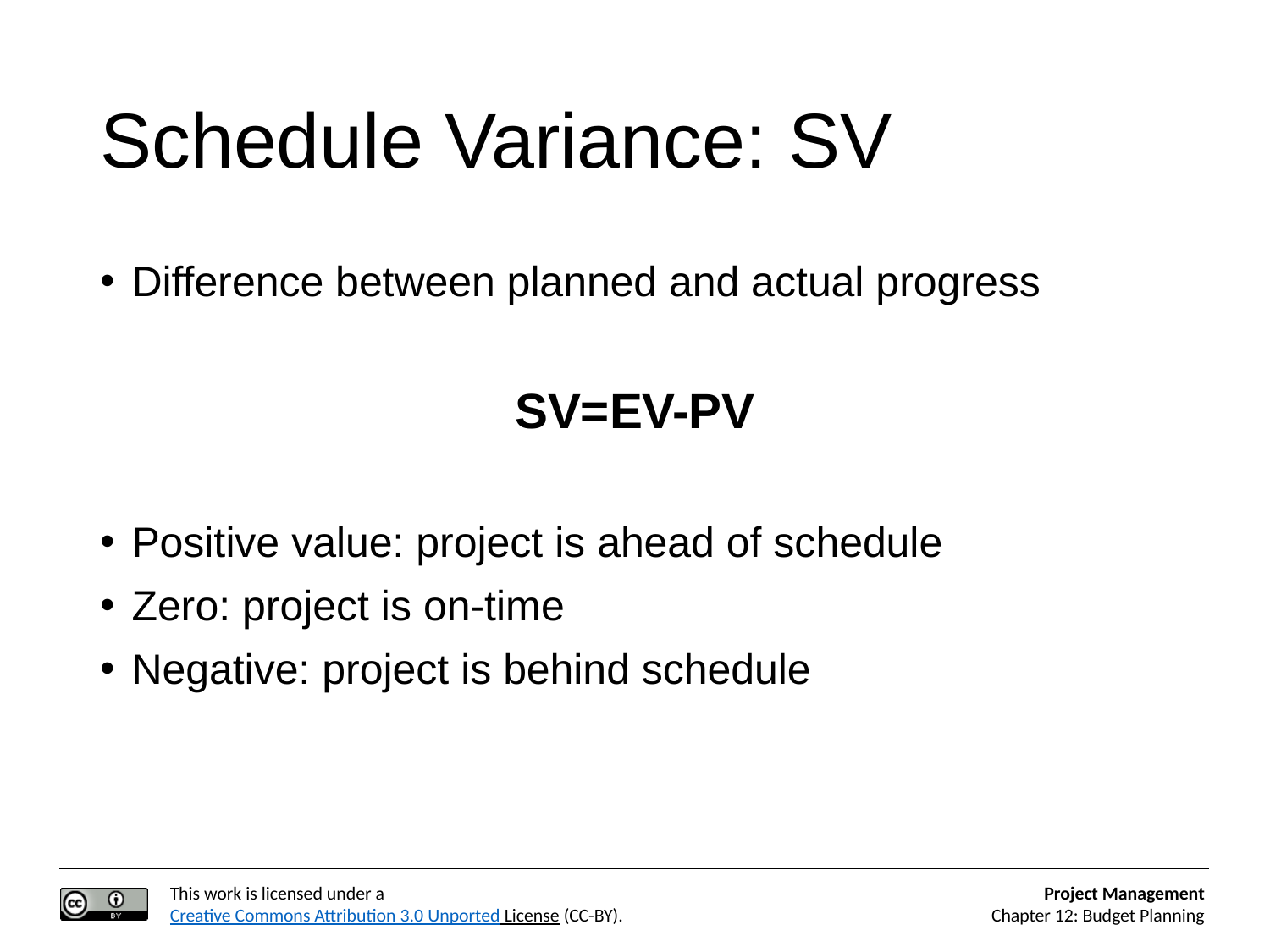

# Schedule Variance: SV
Difference between planned and actual progress

SV=EV-PV

Positive value: project is ahead of schedule
Zero: project is on-time
Negative: project is behind schedule